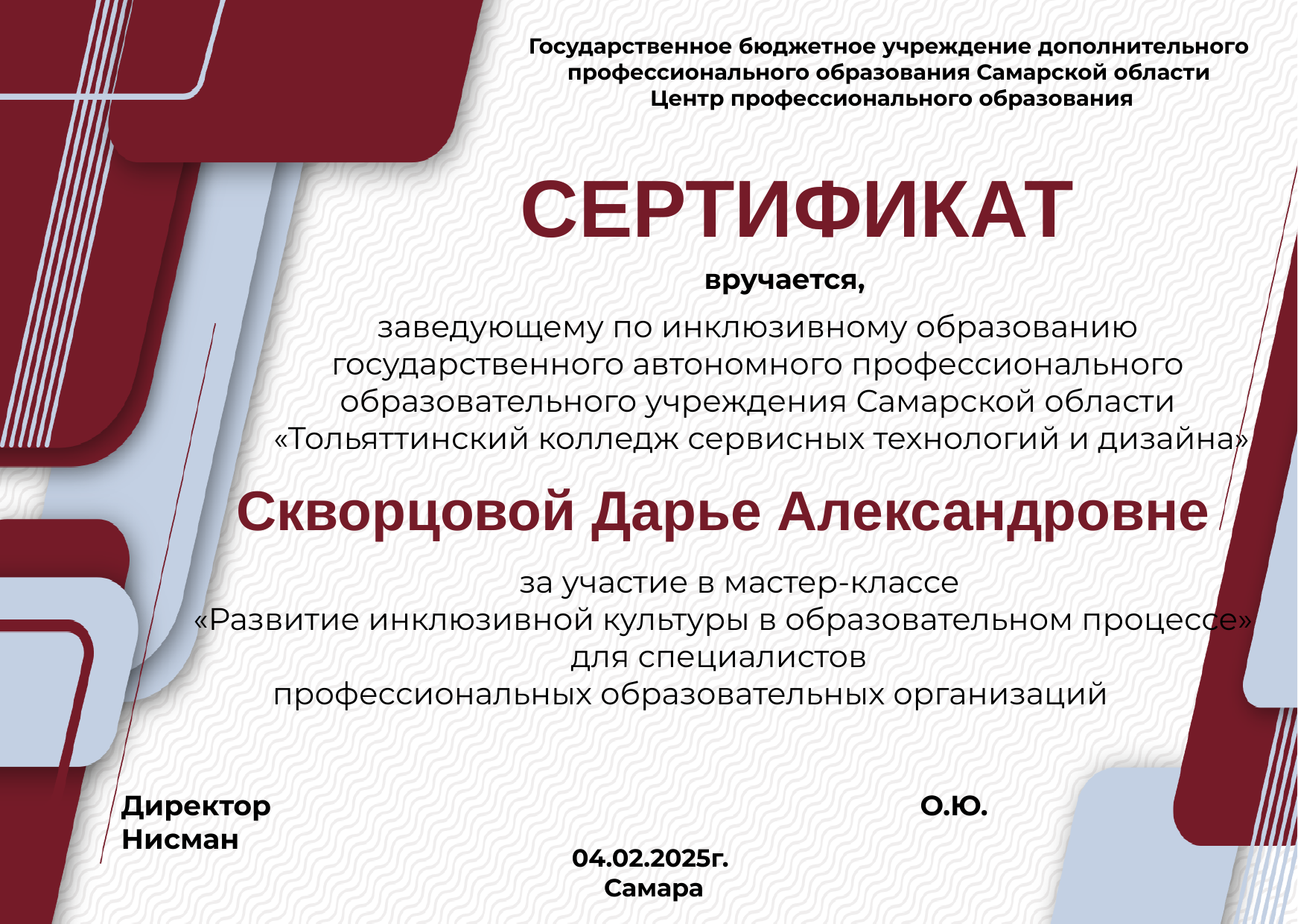

Государственное бюджетное учреждение дополнительного
профессионального образования Самарской области
Центр профессионального образования
СЕРТИФИКАТ
вручается,
заведующему по инклюзивному образованию
государственного автономного профессионального
образовательного учреждения Самарской области
«Тольяттинский колледж сервисных технологий и дизайна»
Скворцовой Дарье Александровне
    за участие в мастер-классе
«Развитие инклюзивной культуры в образовательном процессе»
для специалистов
профессиональных образовательных организаций
Директор                                                                                   О.Ю. Нисман
04.02.2025г.
Самара